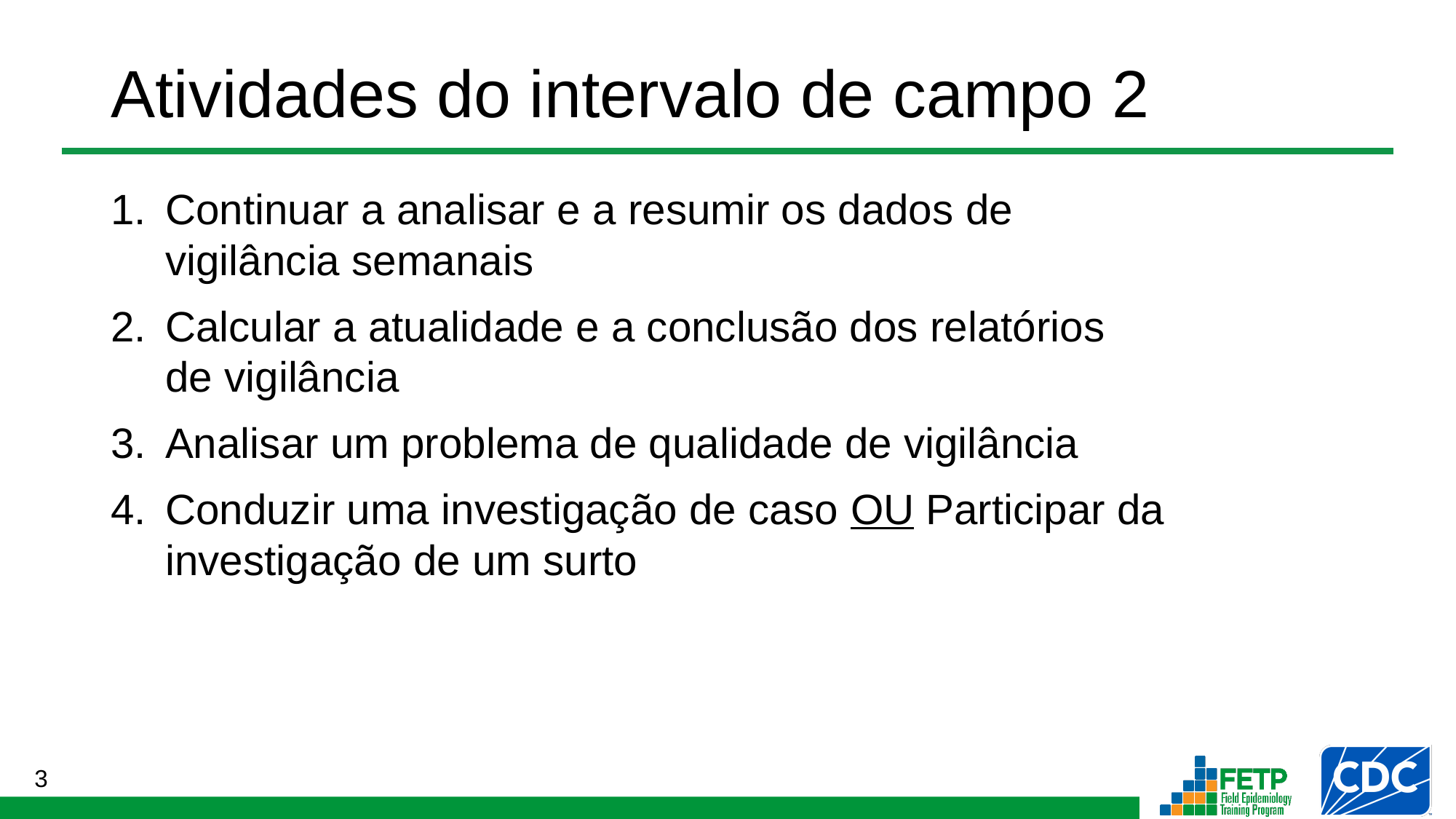

# Atividades do intervalo de campo 2
Continuar a analisar e a resumir os dados de
vigilância semanais
Calcular a atualidade e a conclusão dos relatórios
de vigilância
Analisar um problema de qualidade de vigilância
Conduzir uma investigação de caso OU Participar da investigação de um surto